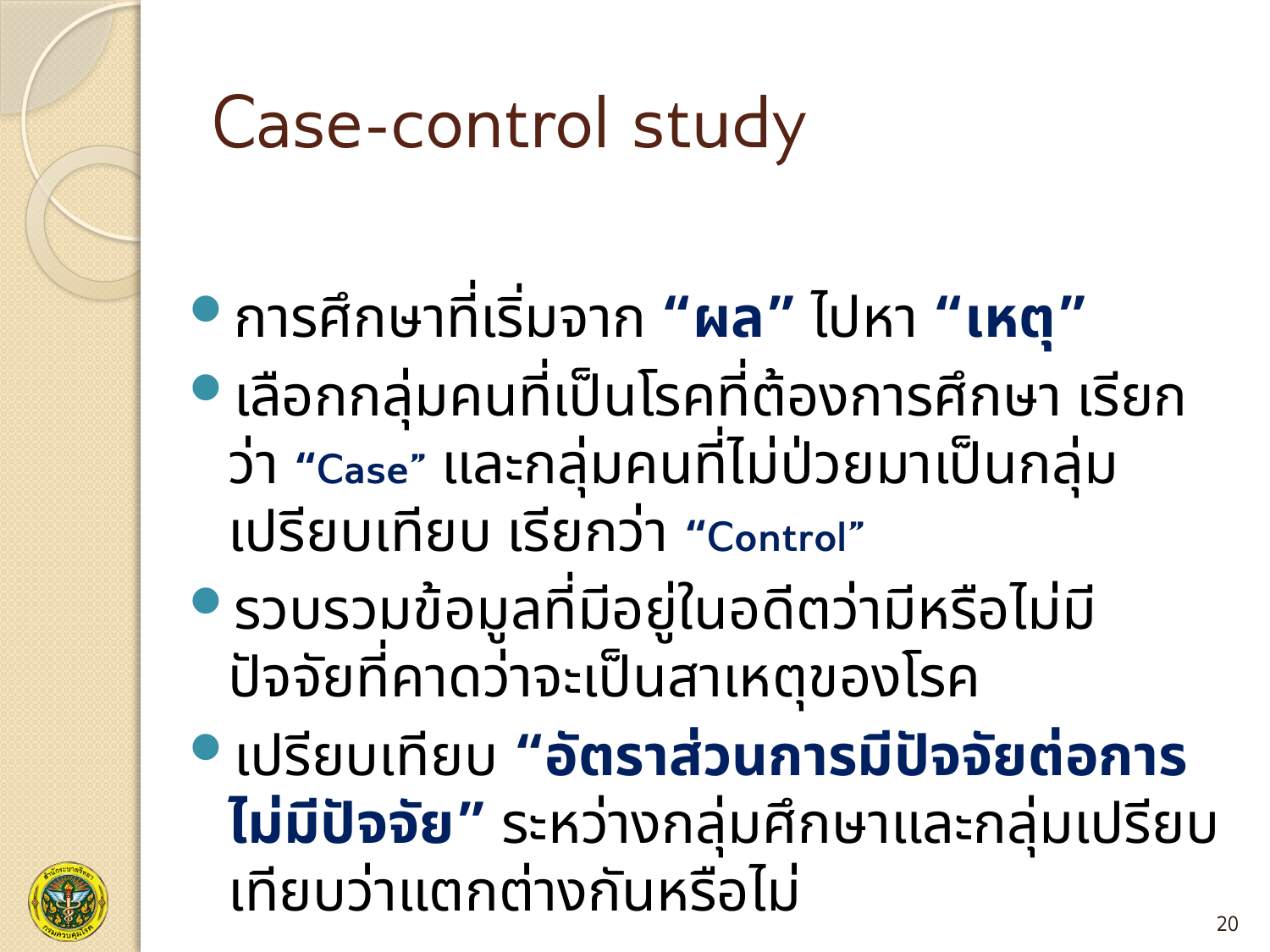

# Case-control study
การศึกษาที่เริ่มจาก “ผล” ไปหา “เหตุ”
เลือกกลุ่มคนที่เป็นโรคที่ต้องการศึกษา เรียกว่า “Case” และกลุ่มคนที่ไม่ป่วยมาเป็นกลุ่มเปรียบเทียบ เรียกว่า “Control”
รวบรวมข้อมูลที่มีอยู่ในอดีตว่ามีหรือไม่มีปัจจัยที่คาดว่าจะเป็นสาเหตุของโรค
เปรียบเทียบ “อัตราส่วนการมีปัจจัยต่อการไม่มีปัจจัย” ระหว่างกลุ่มศึกษาและกลุ่มเปรียบเทียบว่าแตกต่างกันหรือไม่
20